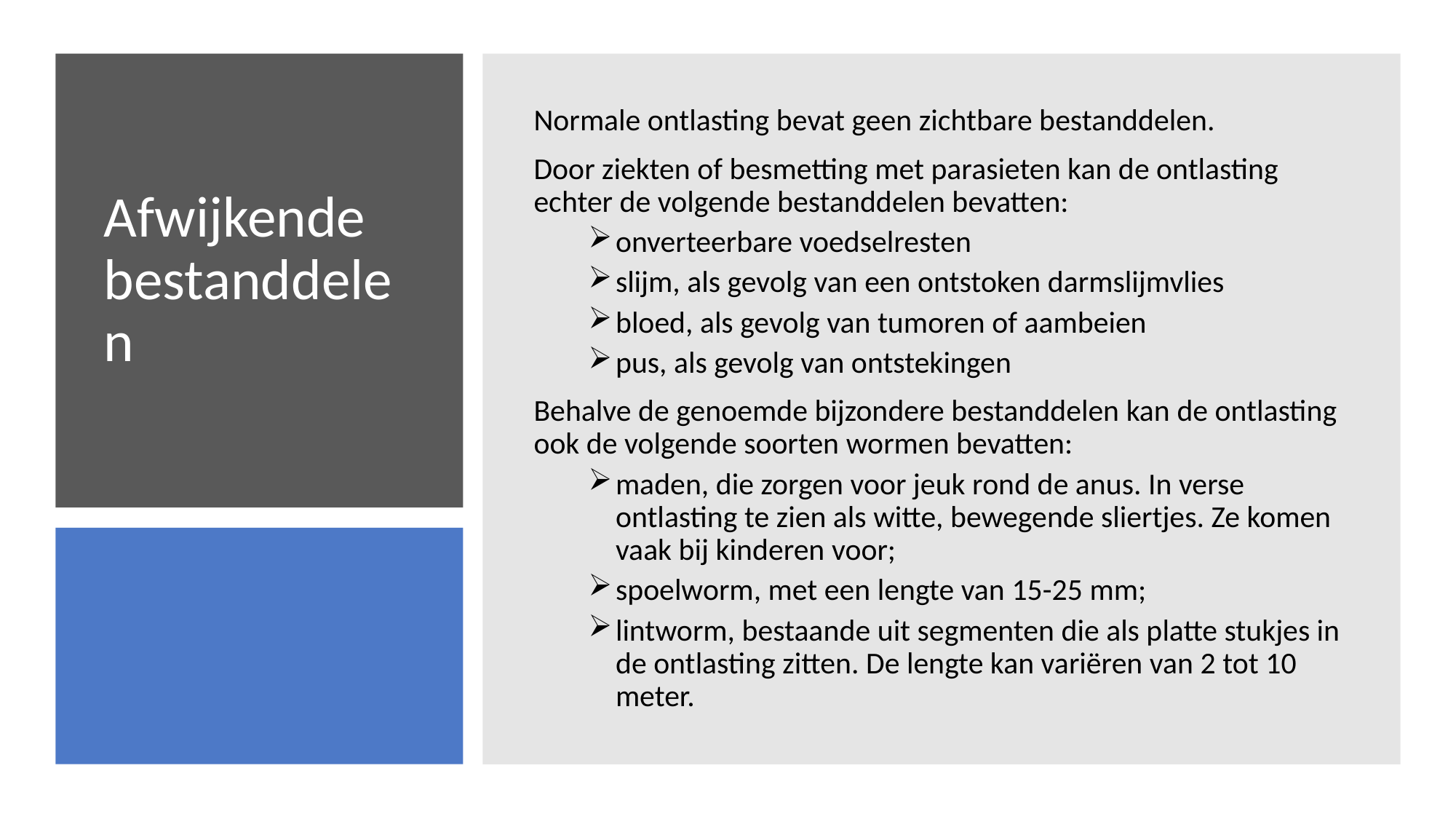

Normale ontlasting bevat geen zichtbare bestanddelen.
Door ziekten of besmetting met parasieten kan de ontlasting echter de volgende bestanddelen bevatten:
onverteerbare voedselresten
slijm, als gevolg van een ontstoken darmslijmvlies
bloed, als gevolg van tumoren of aambeien
pus, als gevolg van ontstekingen
Behalve de genoemde bijzondere bestanddelen kan de ontlasting ook de volgende soorten wormen bevatten:
maden, die zorgen voor jeuk rond de anus. In verse ontlasting te zien als witte, bewegende sliertjes. Ze komen vaak bij kinderen voor;
spoelworm, met een lengte van 15-25 mm;
lintworm, bestaande uit segmenten die als platte stukjes in de ontlasting zitten. De lengte kan variëren van 2 tot 10 meter.
# Afwijkende bestanddelen